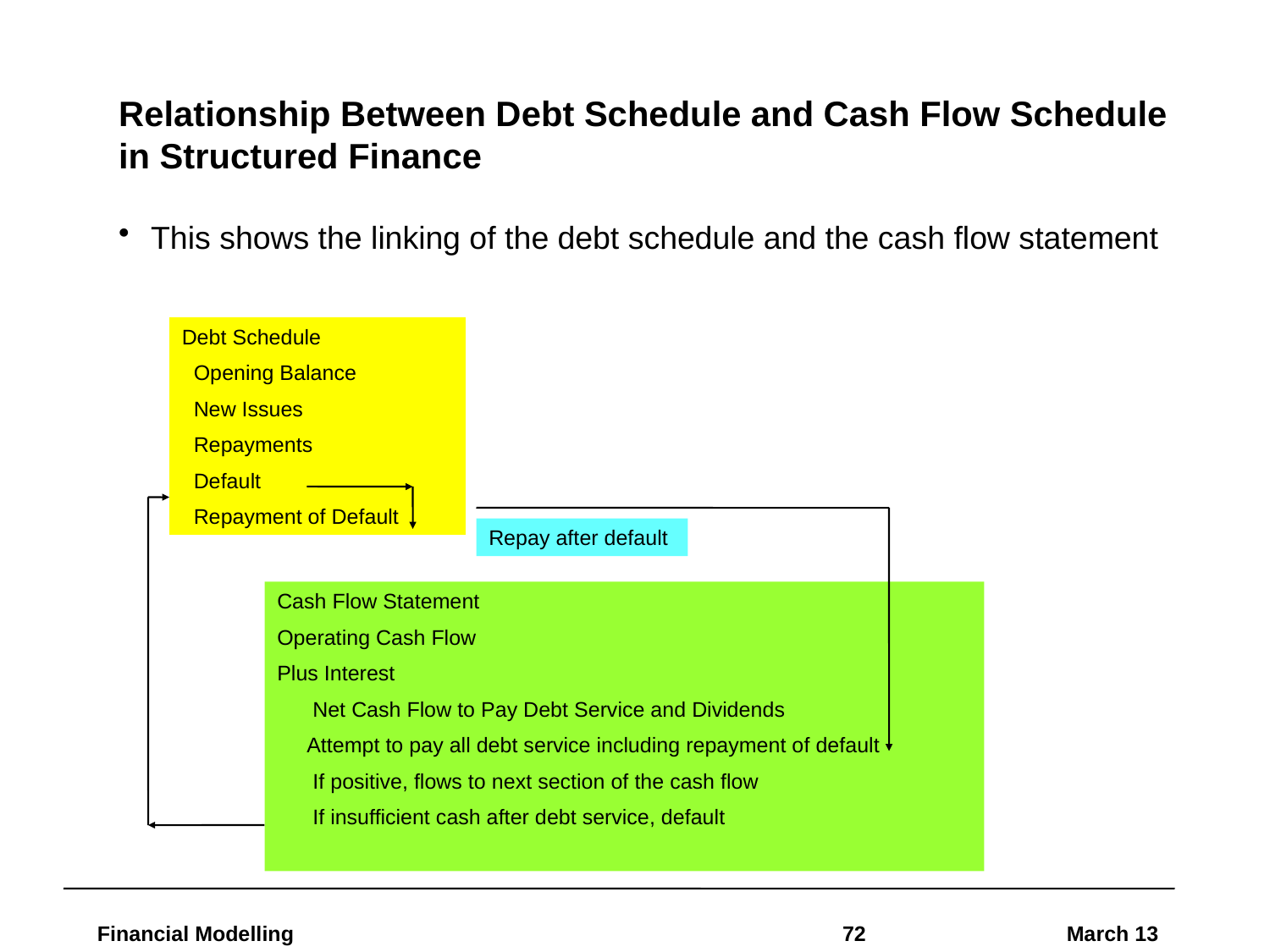

# Relationship Between Debt Schedule and Cash Flow Schedule in Structured Finance
This shows the linking of the debt schedule and the cash flow statement

Debt Schedule
  Opening Balance
  New Issues
  Repayments
  Default
  Repayment of Default

Repay after default
Cash Flow Statement
Operating Cash Flow
Plus Interest
      Net Cash Flow to Pay Debt Service and Dividends
     Attempt to pay all debt service including repayment of default
      If positive, flows to next section of the cash flow
      If insufficient cash after debt service, default